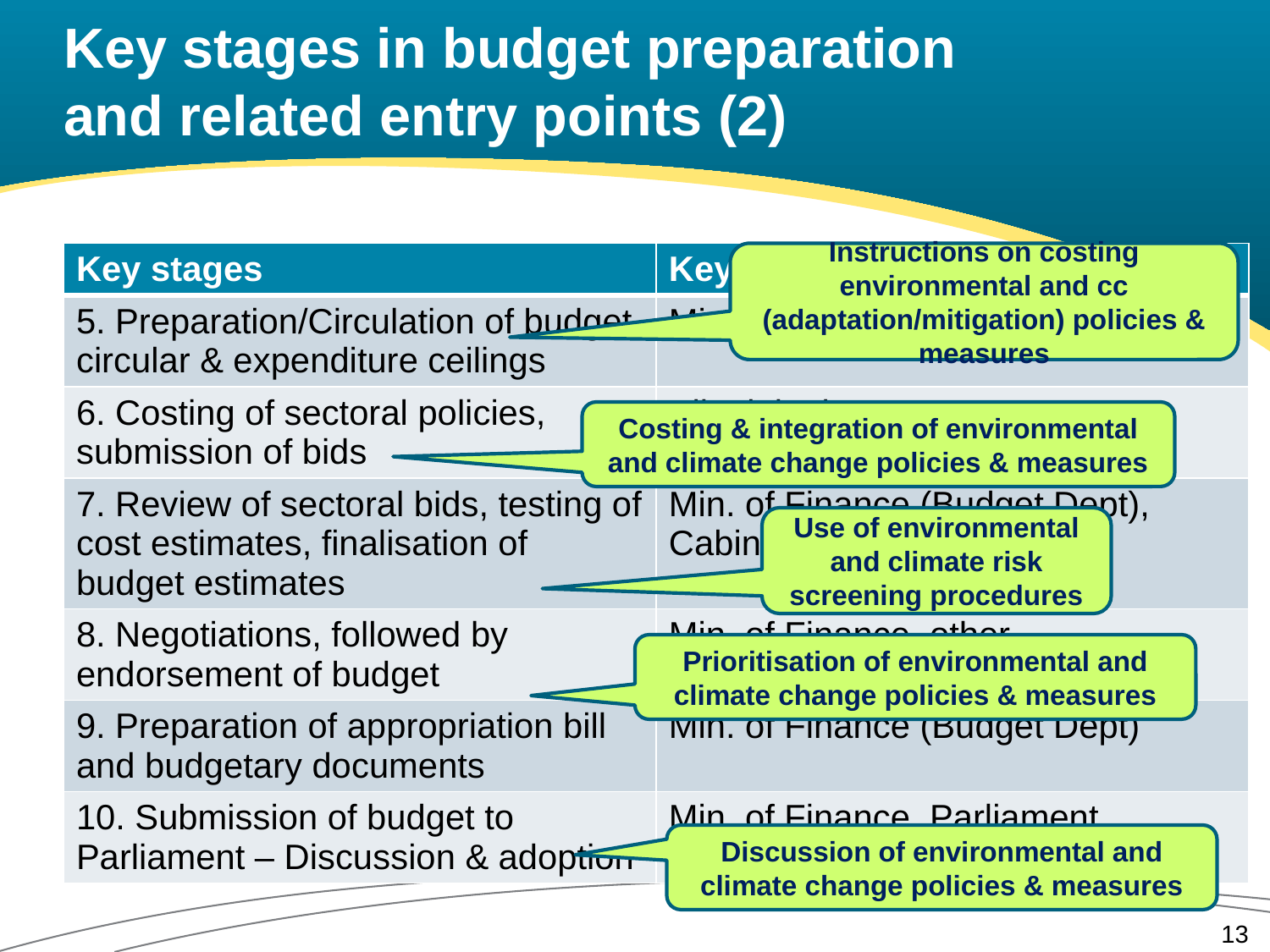

# Key stages in budget preparation and related entry points (2)
| Key stages | Key actors |
| --- | --- |
| 5. Preparation/Circulation of budget circular & expenditure ceilings | Min. of Finance (Budget Dept) |
| 6. Costing of sectoral policies, submission of bids | All ministries & government agencies |
| 7. Review of sectoral bids, testing of cost estimates, finalisation of budget estimates | Min. of Finance (Budget Dept), Cabinet |
| 8. Negotiations, followed by endorsement of budget | Min. of Finance, other Ministries/agencies, Cabinet |
| 9. Preparation of appropriation bill and budgetary documents | Min. of Finance (Budget Dept) |
| 10. Submission of budget to Parliament – Discussion & adoption | Min. of Finance, Parliament |
Instructions on costing environmental and cc (adaptation/mitigation) policies & measures
Costing & integration of environmental and climate change policies & measures
Use of environmental and climate risk screening procedures
Prioritisation of environmental and climate change policies & measures
Discussion of environmental and climate change policies & measures
13